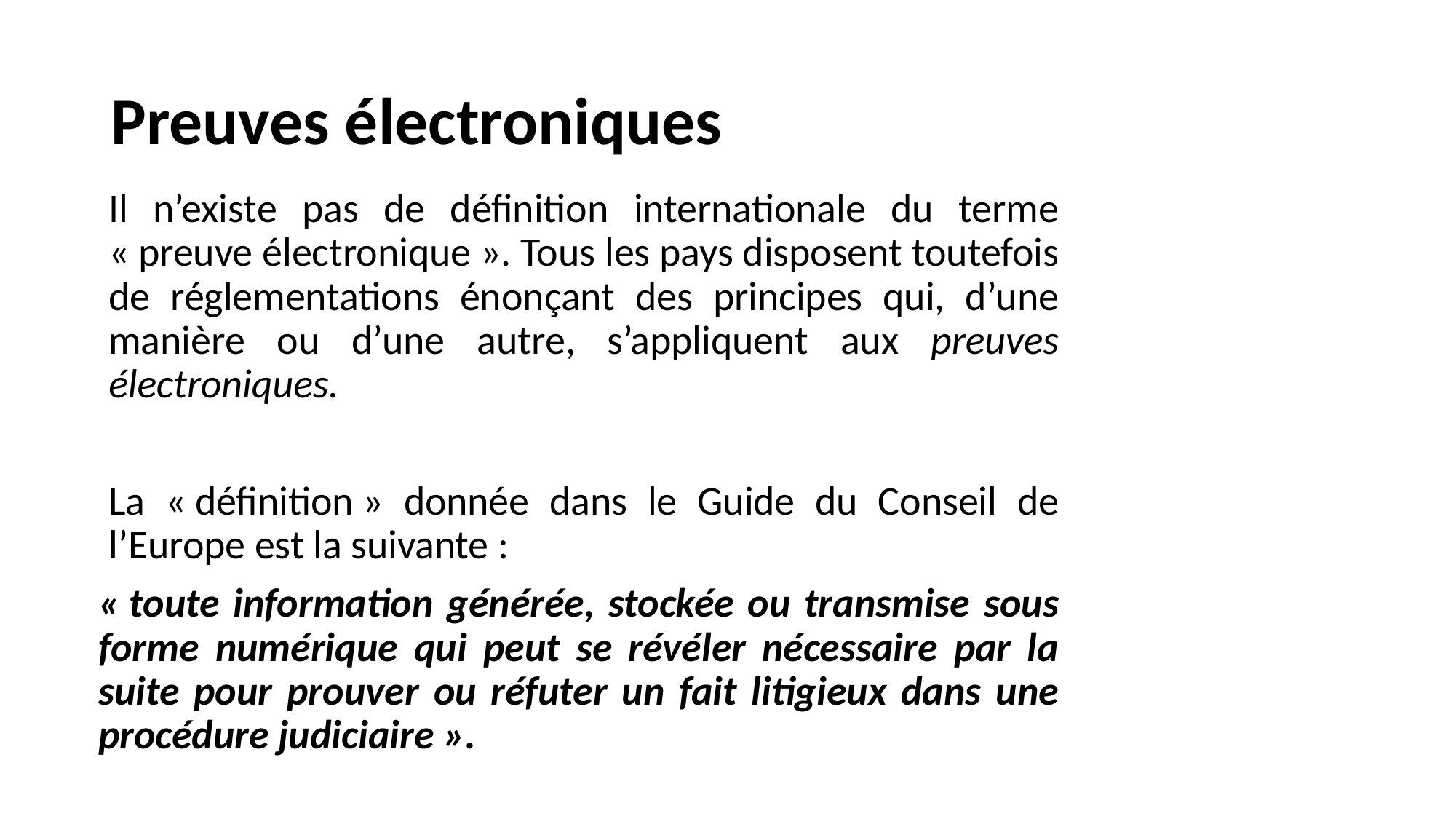

# Preuves électroniques
Il n’existe pas de définition internationale du terme « preuve électronique ». Tous les pays disposent toutefois de réglementations énonçant des principes qui, d’une manière ou d’une autre, s’appliquent aux preuves électroniques.

La « définition » donnée dans le Guide du Conseil de l’Europe est la suivante :
« toute information générée, stockée ou transmise sous forme numérique qui peut se révéler nécessaire par la suite pour prouver ou réfuter un fait litigieux dans une procédure judiciaire ».